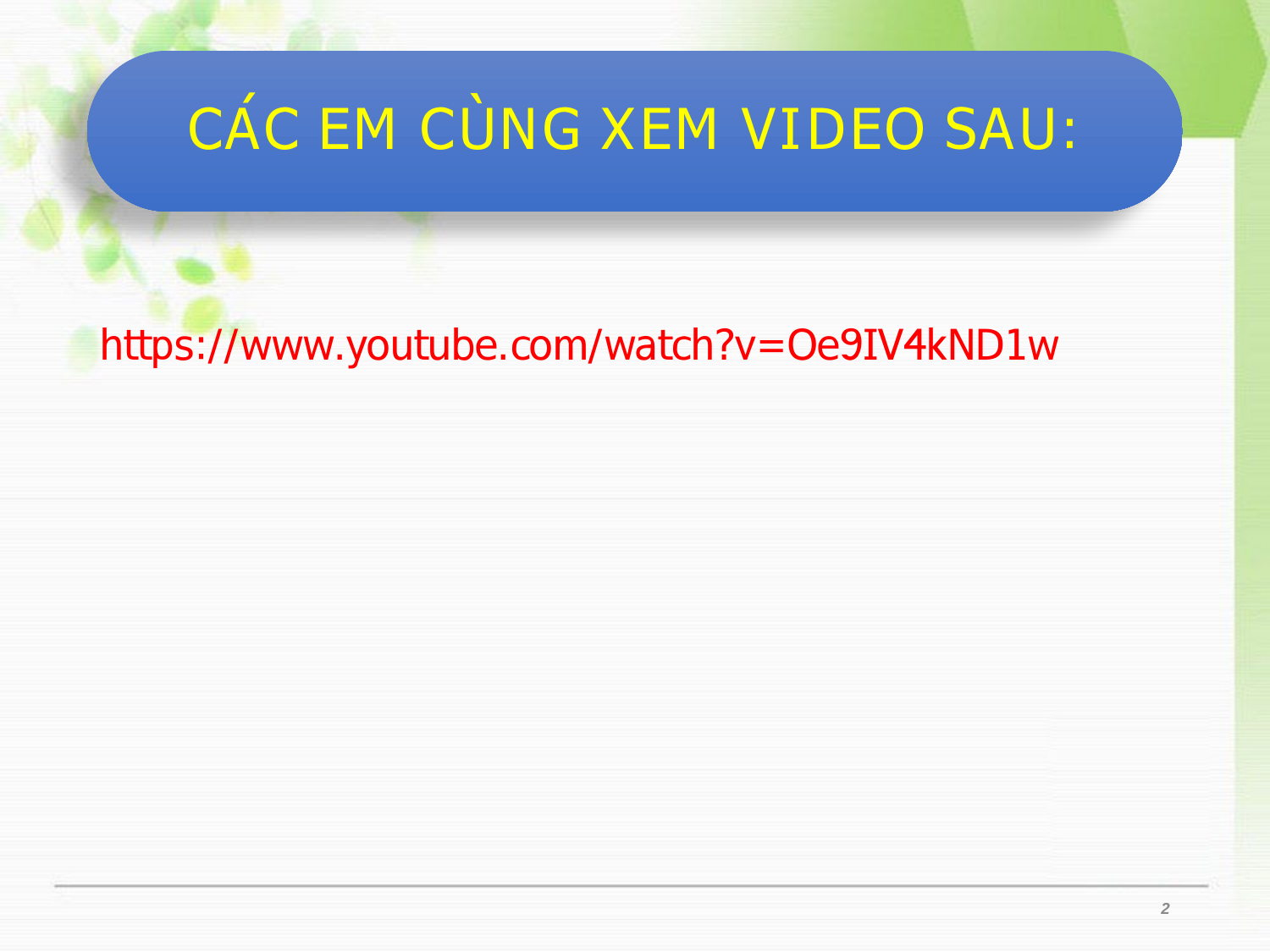

#
CÁC EM CÙNG XEM VIDEO SAU:

https://www.youtube.com/watch?v=Oe9IV4kND1w

2